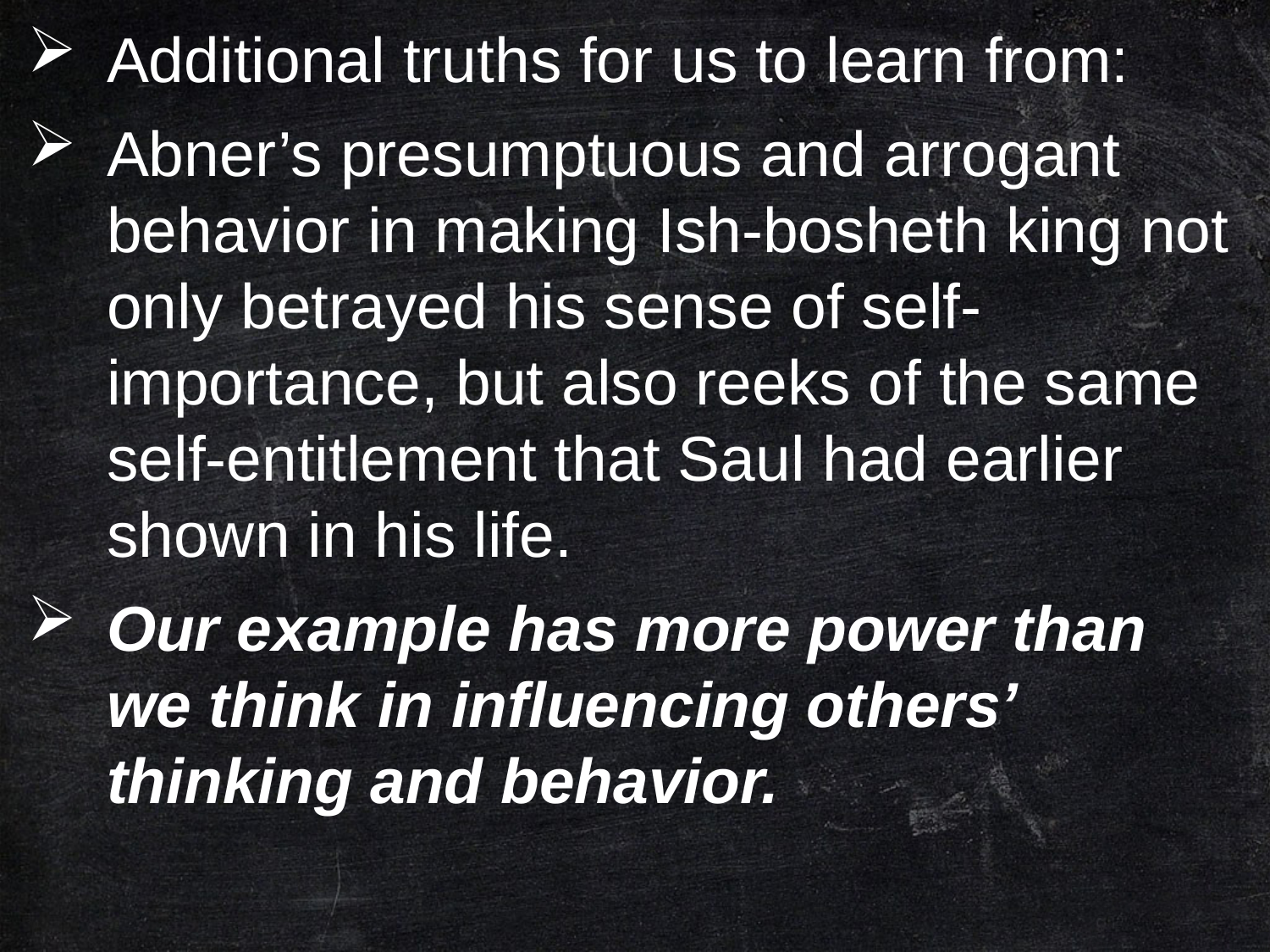

Additional truths for us to learn from:
Abner’s presumptuous and arrogant behavior in making Ish-bosheth king not only betrayed his sense of self-importance, but also reeks of the same self-entitlement that Saul had earlier shown in his life.
Our example has more power than we think in influencing others’ thinking and behavior.